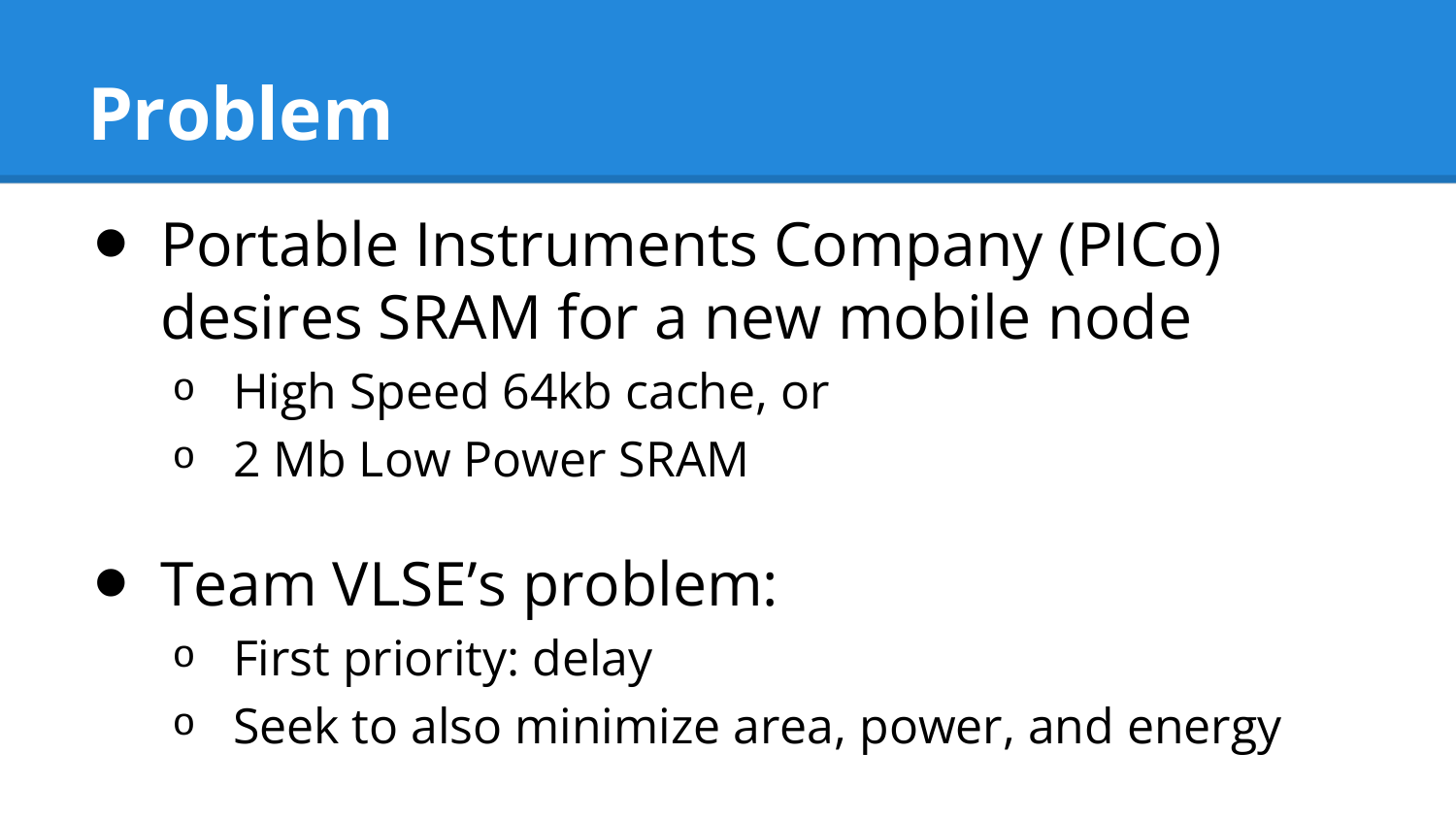

# Problem
Portable Instruments Company (PICo) desires SRAM for a new mobile node
High Speed 64kb cache, or
2 Mb Low Power SRAM

Team VLSE’s problem:
First priority: delay
Seek to also minimize area, power, and energy